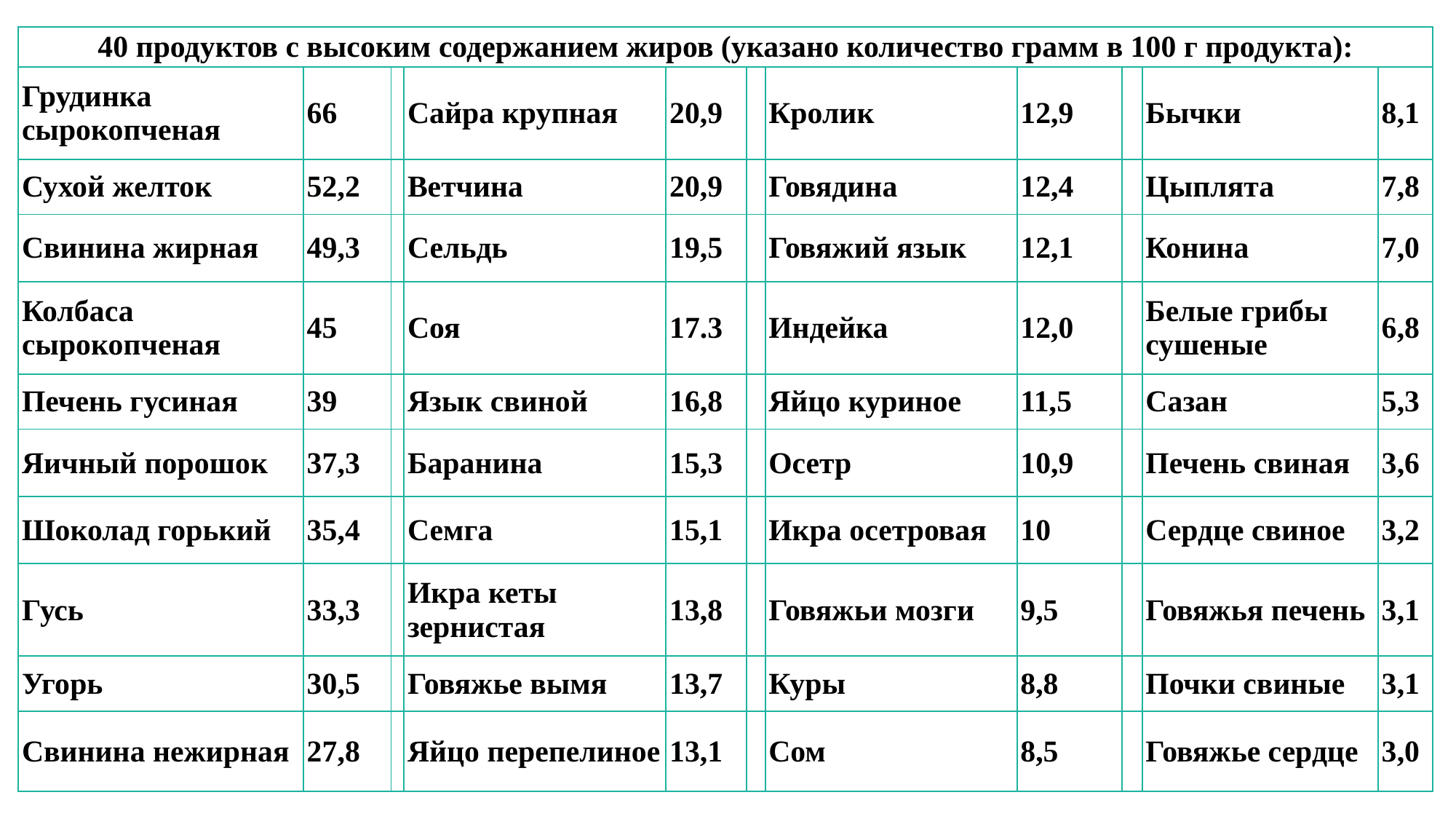

| 40 продуктов с высоким содержанием жиров (указано количество грамм в 100 г продукта): |  |  |  |  |  |  |  |  |  |  |
| --- | --- | --- | --- | --- | --- | --- | --- | --- | --- | --- |
| Грудинка сырокопченая | 66 |  | Сайра крупная | 20,9 |  | Кролик | 12,9 |  | Бычки | 8,1 |
| Сухой желток | 52,2 |  | Ветчина | 20,9 |  | Говядина | 12,4 |  | Цыплята | 7,8 |
| Свинина жирная | 49,3 |  | Сельдь | 19,5 |  | Говяжий язык | 12,1 |  | Конина | 7,0 |
| Колбаса сырокопченая | 45 |  | Соя | 17.3 |  | Индейка | 12,0 |  | Белые грибы сушеные | 6,8 |
| Печень гусиная | 39 |  | Язык свиной | 16,8 |  | Яйцо куриное | 11,5 |  | Сазан | 5,3 |
| Яичный порошок | 37,3 |  | Баранина | 15,3 |  | Осетр | 10,9 |  | Печень свиная | 3,6 |
| Шоколад горький | 35,4 |  | Семга | 15,1 |  | Икра осетровая | 10 |  | Сердце свиное | 3,2 |
| Гусь | 33,3 |  | Икра кеты зернистая | 13,8 |  | Говяжьи мозги | 9,5 |  | Говяжья печень | 3,1 |
| Угорь | 30,5 |  | Говяжье вымя | 13,7 |  | Куры | 8,8 |  | Почки свиные | 3,1 |
| Свинина нежирная | 27,8 |  | Яйцо перепелиное | 13,1 |  | Сом | 8,5 |  | Говяжье сердце | 3,0 |